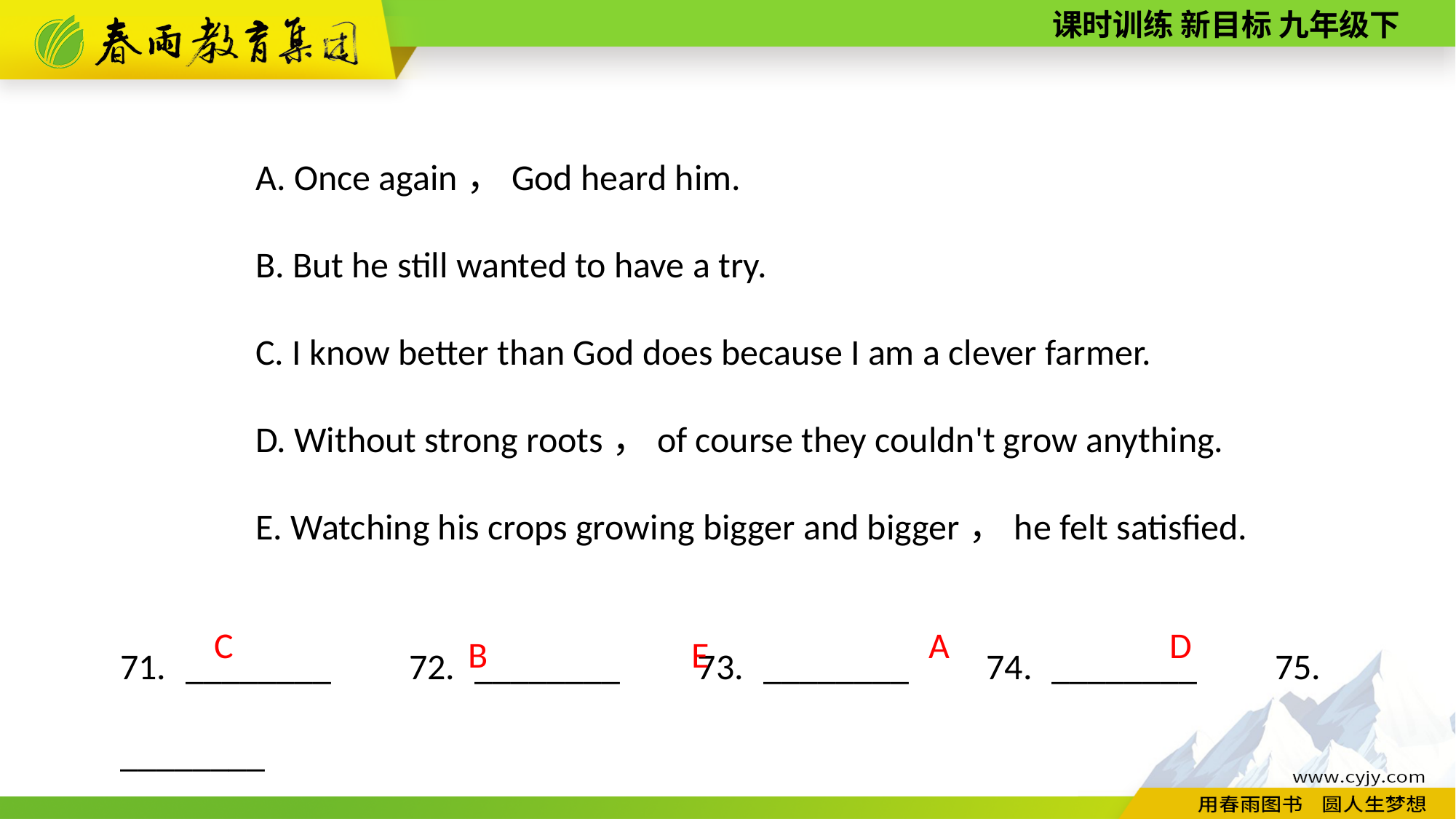

A. Once again，God heard him.
B. But he still wanted to have a try.
C. I know better than God does because I am a clever farmer.
D. Without strong roots，of course they couldn't grow anything.
E. Watching his crops growing bigger and bigger，he felt satisfied.
71. ________　72. ________　73. ________　74. ________　75. ________
C
A
D
B
E